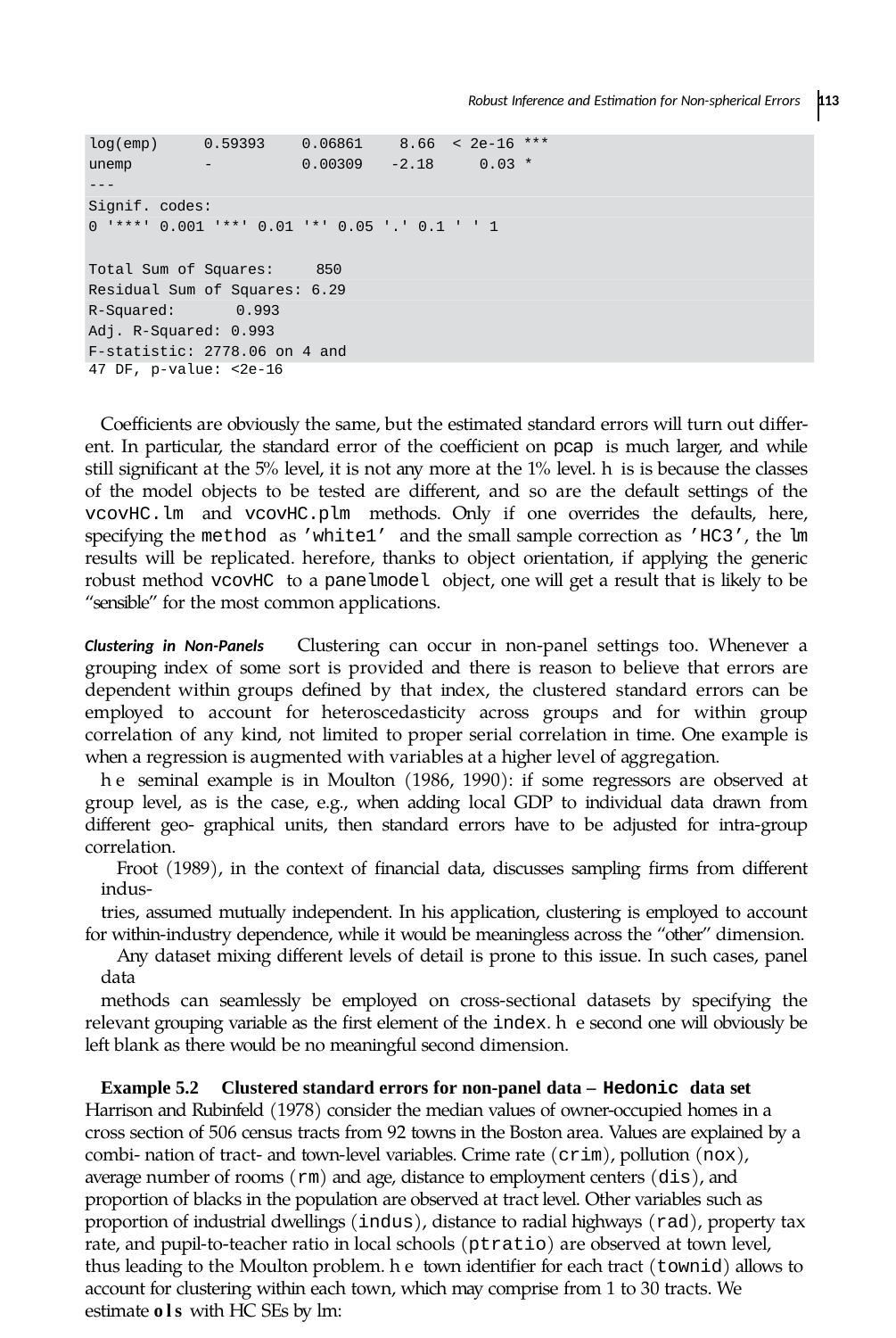

Robust Inference and Estimation for Non-spherical Errors  113

log(emp) unemp
---
0.59393
-0.00673
0.06861	8.66 < 2e-16 ***
0.00309	-2.18	0.03 *

Signif. codes:
0 '***' 0.001 '**' 0.01 '*' 0.05 '.' 0.1 ' ' 1

Total Sum of Squares:	850 Residual Sum of Squares: 6.29 R-Squared:	0.993
Adj. R-Squared: 0.993
F-statistic: 2778.06 on 4 and 47 DF, p-value: <2e-16

Coeﬃcients are obviously the same, but the estimated standard errors will turn out differ- ent. In particular, the standard error of the coeﬃcient on pcap is much larger, and while still signiﬁcant at the 5% level, it is not any more at the 1% level. his is because the classes of the model objects to be tested are different, and so are the default settings of the vcovHC.lm and vcovHC.plm methods. Only if one overrides the defaults, here, specifying the method as ’white1’ and the small sample correction as ’HC3’, the lm results will be replicated. herefore, thanks to object orientation, if applying the generic robust method vcovHC to a panelmodel object, one will get a result that is likely to be “sensible” for the most common applications.

Clustering in Non-Panels    Clustering can occur in non-panel settings too. Whenever a grouping index of some sort is provided and there is reason to believe that errors are dependent within groups deﬁned by that index, the clustered standard errors can be employed to account for heteroscedasticity across groups and for within group correlation of any kind, not limited to proper serial correlation in time. One example is when a regression is augmented with variables at a higher level of aggregation.
he seminal example is in Moulton (1986, 1990): if some regressors are observed at group level, as is the case, e.g., when adding local GDP to individual data drawn from different geo- graphical units, then standard errors have to be adjusted for intra-group correlation.
Froot (1989), in the context of ﬁnancial data, discusses sampling ﬁrms from different indus-
tries, assumed mutually independent. In his application, clustering is employed to account for within-industry dependence, while it would be meaningless across the “other” dimension.
Any dataset mixing different levels of detail is prone to this issue. In such cases, panel data
methods can seamlessly be employed on cross-sectional datasets by specifying the relevant grouping variable as the ﬁrst element of the index. he second one will obviously be left blank as there would be no meaningful second dimension.

Example 5.2  Clustered standard errors for non-panel data – Hedonic data set Harrison and Rubinfeld (1978) consider the median values of owner-occupied homes in a cross section of 506 census tracts from 92 towns in the Boston area. Values are explained by a combi- nation of tract- and town-level variables. Crime rate (crim), pollution (nox), average number of rooms (rm) and age, distance to employment centers (dis), and proportion of blacks in the population are observed at tract level. Other variables such as proportion of industrial dwellings (indus), distance to radial highways (rad), property tax rate, and pupil-to-teacher ratio in local schools (ptratio) are observed at town level, thus leading to the Moulton problem. he town identiﬁer for each tract (townid) allows to account for clustering within each town, which may comprise from 1 to 30 tracts. We estimate ols with HC SEs by lm: